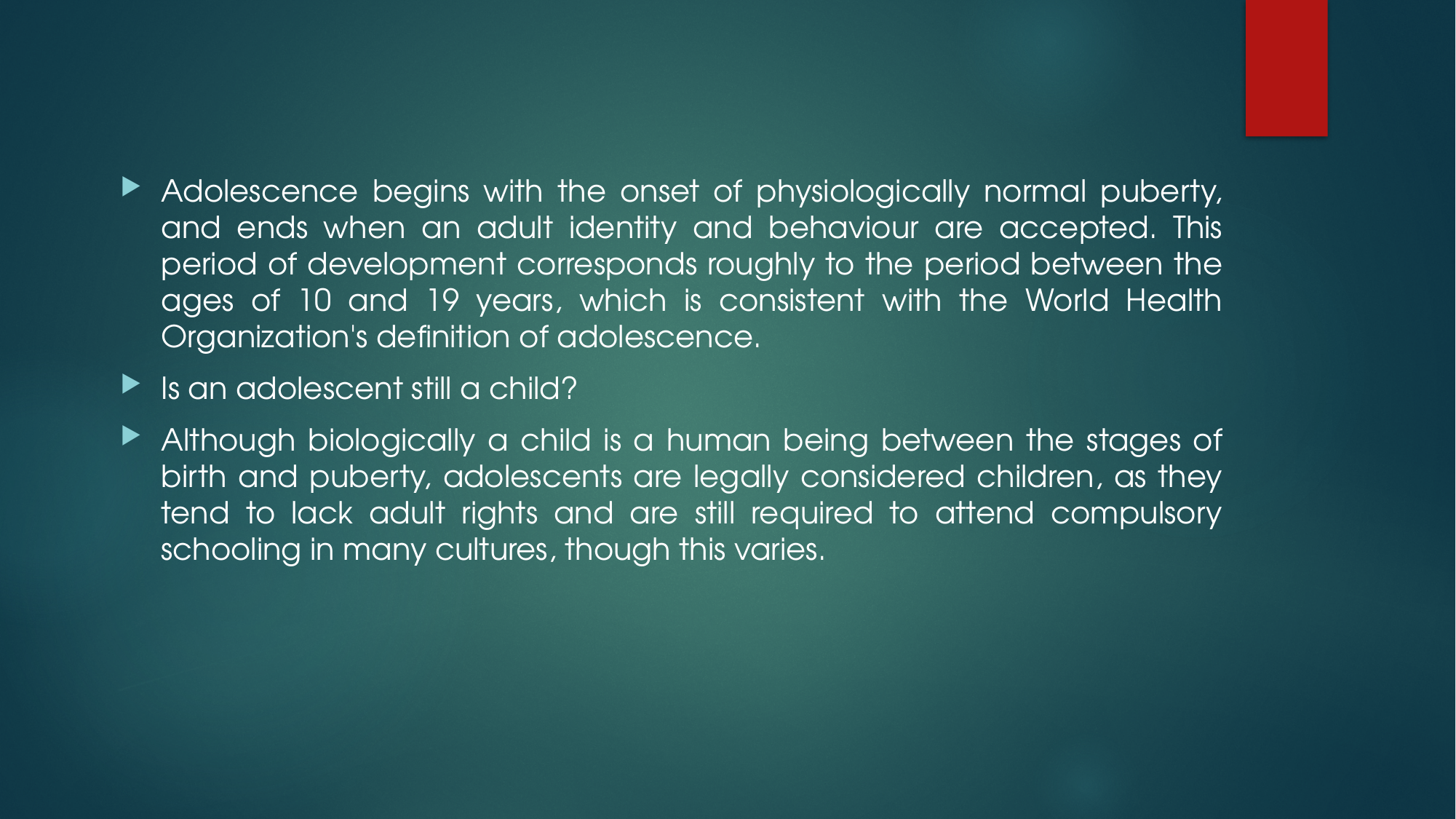

Adolescence begins with the onset of physiologically normal puberty, and ends when an adult identity and behaviour are accepted. This period of development corresponds roughly to the period between the ages of 10 and 19 years, which is consistent with the World Health Organization's definition of adolescence.
Is an adolescent still a child?
Although biologically a child is a human being between the stages of birth and puberty, adolescents are legally considered children, as they tend to lack adult rights and are still required to attend compulsory schooling in many cultures, though this varies.